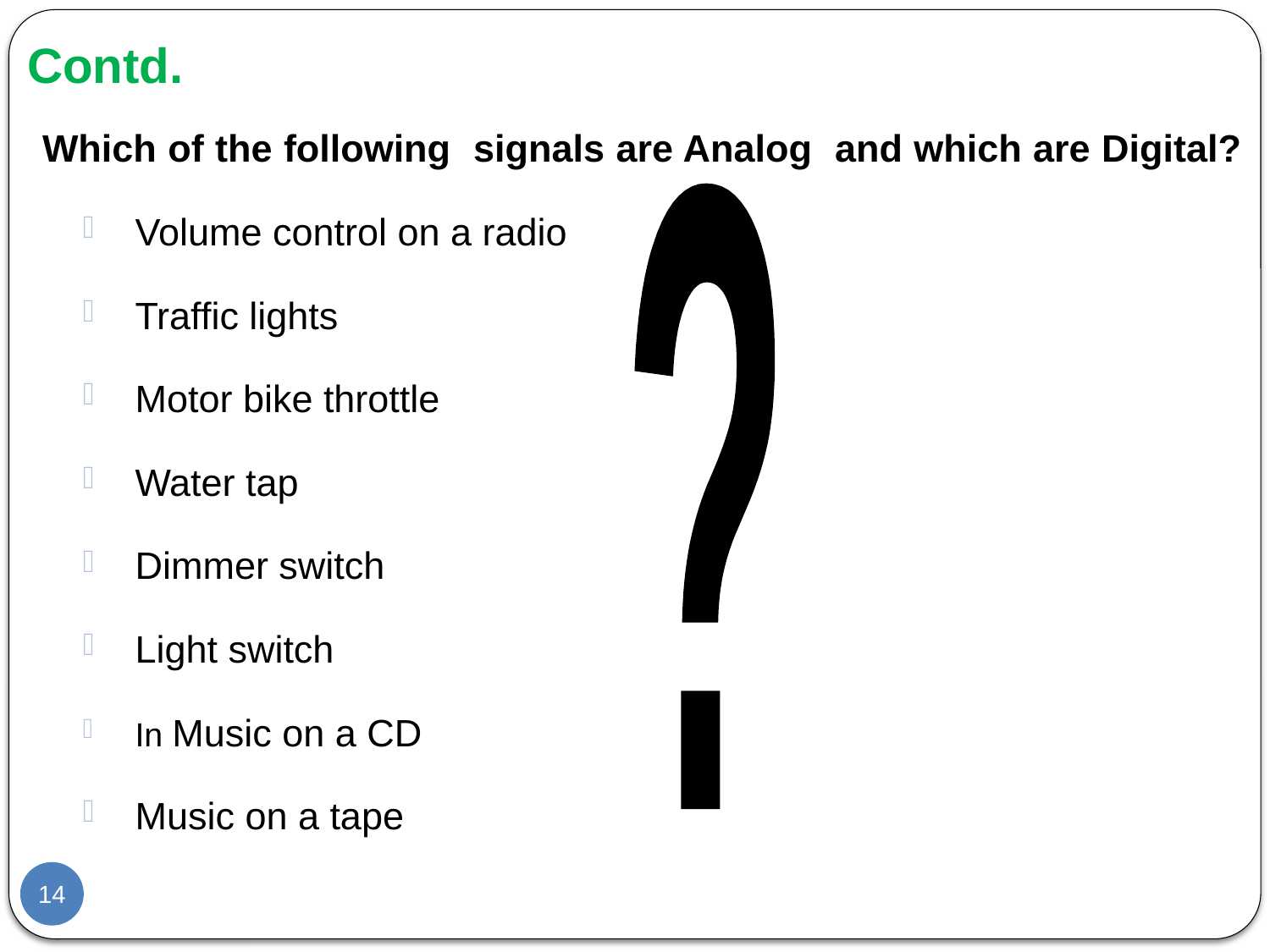

# Contd.
Which of the following  signals are Analog  and which are Digital?
Volume control on a radio
Traffic lights
Motor bike throttle
Water tap
Dimmer switch
Light switch
In Music on a CD
Music on a tape

?
14